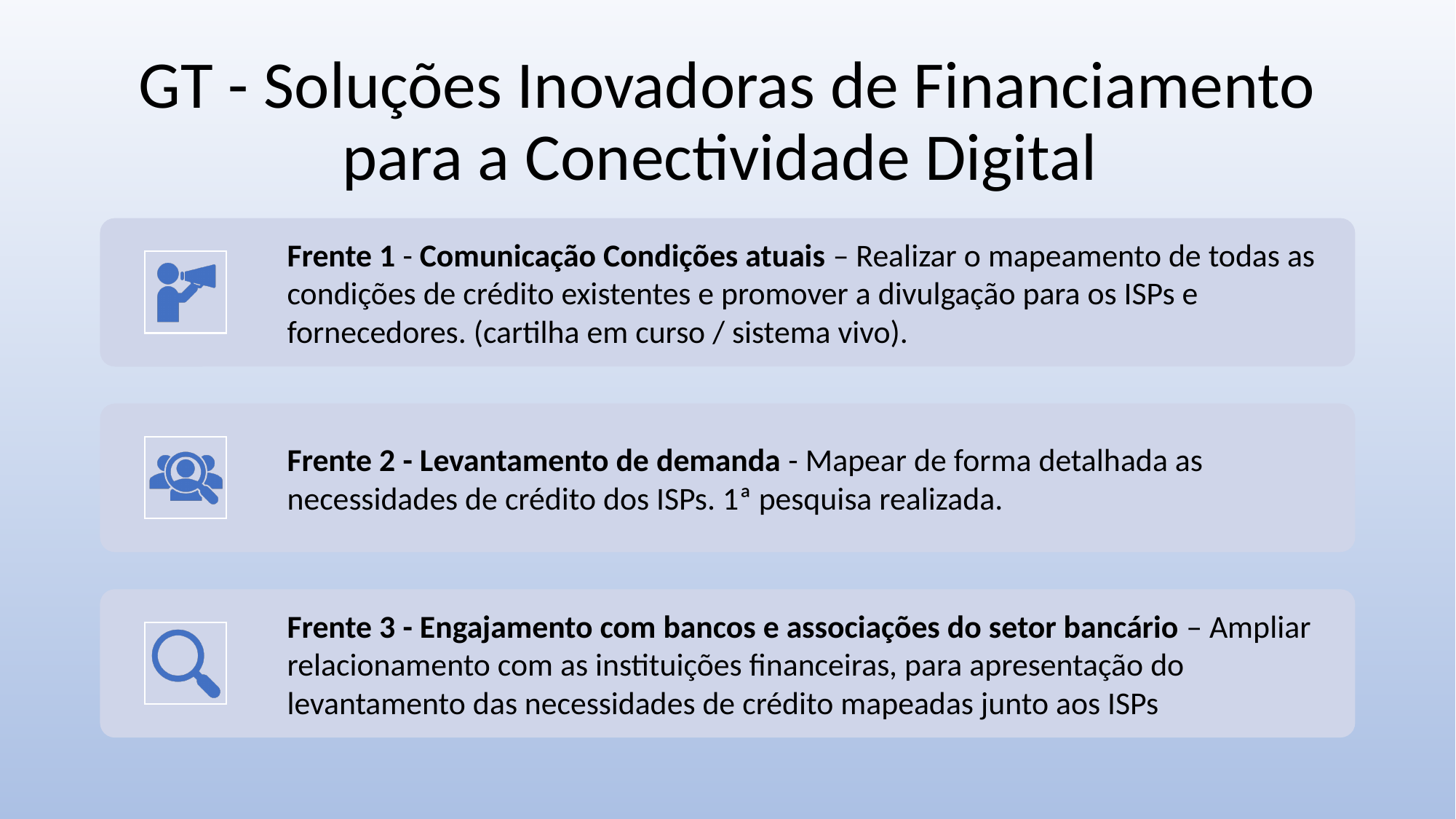

# GT - Soluções Inovadoras de Financiamento para a Conectividade Digital
Frente 1 - Comunicação Condições atuais – Realizar o mapeamento de todas as condições de crédito existentes e promover a divulgação para os ISPs e fornecedores. (cartilha em curso / sistema vivo).
Frente 2 - Levantamento de demanda - Mapear de forma detalhada as necessidades de crédito dos ISPs. 1ª pesquisa realizada.
Frente 3 - Engajamento com bancos e associações do setor bancário – Ampliar relacionamento com as instituições financeiras, para apresentação do levantamento das necessidades de crédito mapeadas junto aos ISPs